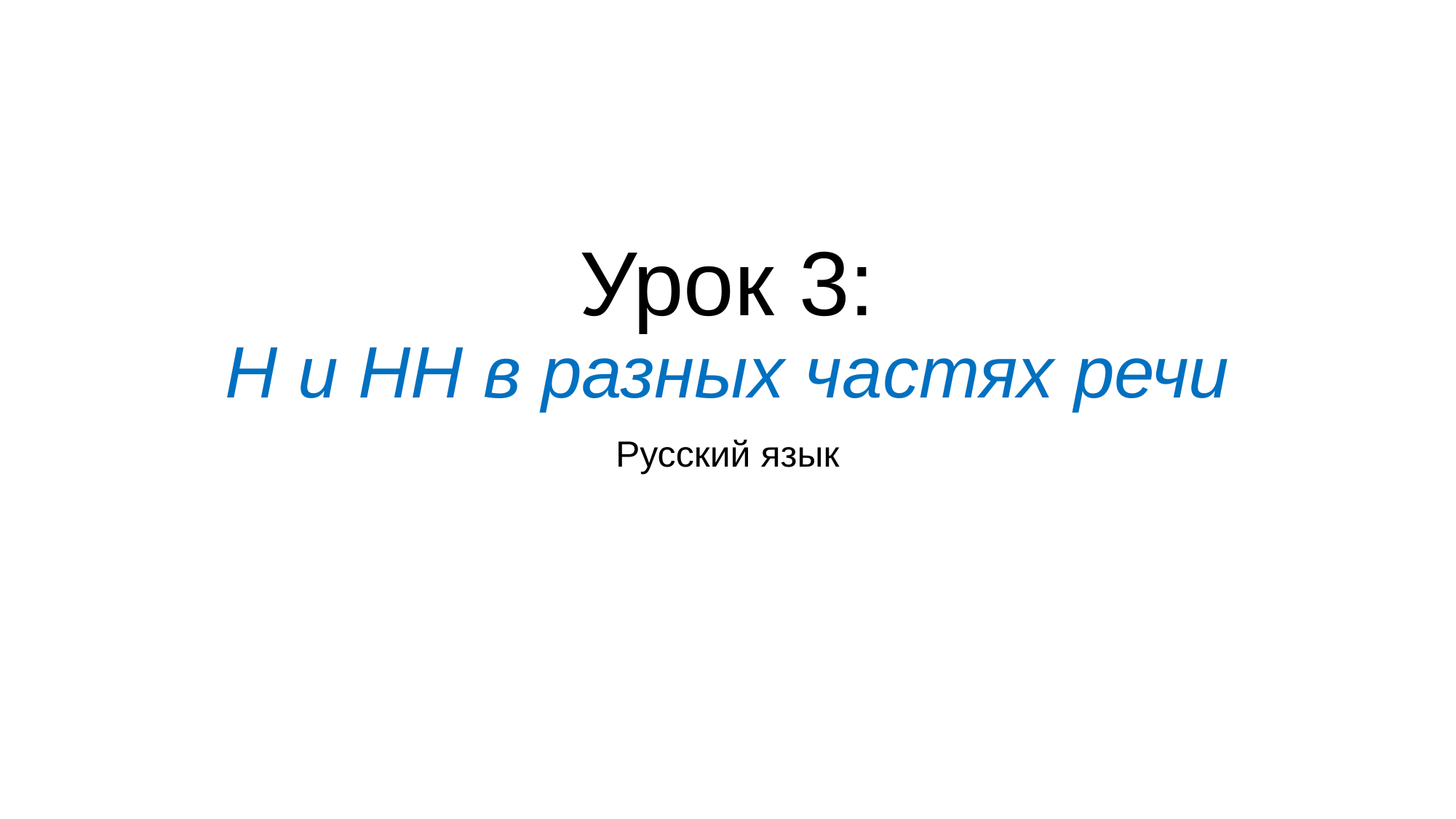

# Урок 3: Н и НН в разных частях речи
Русский язык